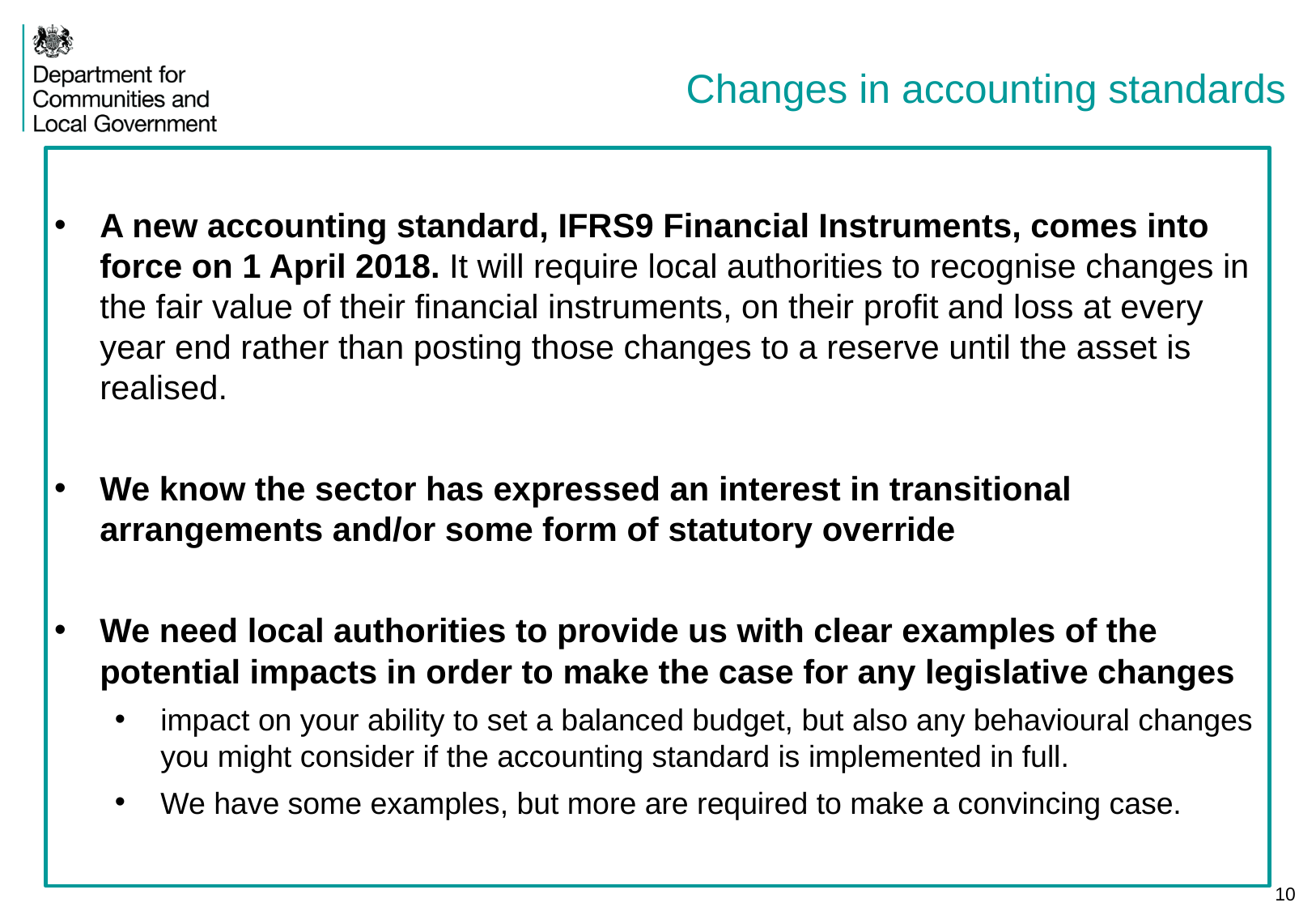

Changes in accounting standards

A new accounting standard, IFRS9 Financial Instruments, comes into force on 1 April 2018. It will require local authorities to recognise changes in the fair value of their financial instruments, on their profit and loss at every year end rather than posting those changes to a reserve until the asset is realised.

We know the sector has expressed an interest in transitional arrangements and/or some form of statutory override

We need local authorities to provide us with clear examples of the potential impacts in order to make the case for any legislative changes
impact on your ability to set a balanced budget, but also any behavioural changes you might consider if the accounting standard is implemented in full.
We have some examples, but more are required to make a convincing case.